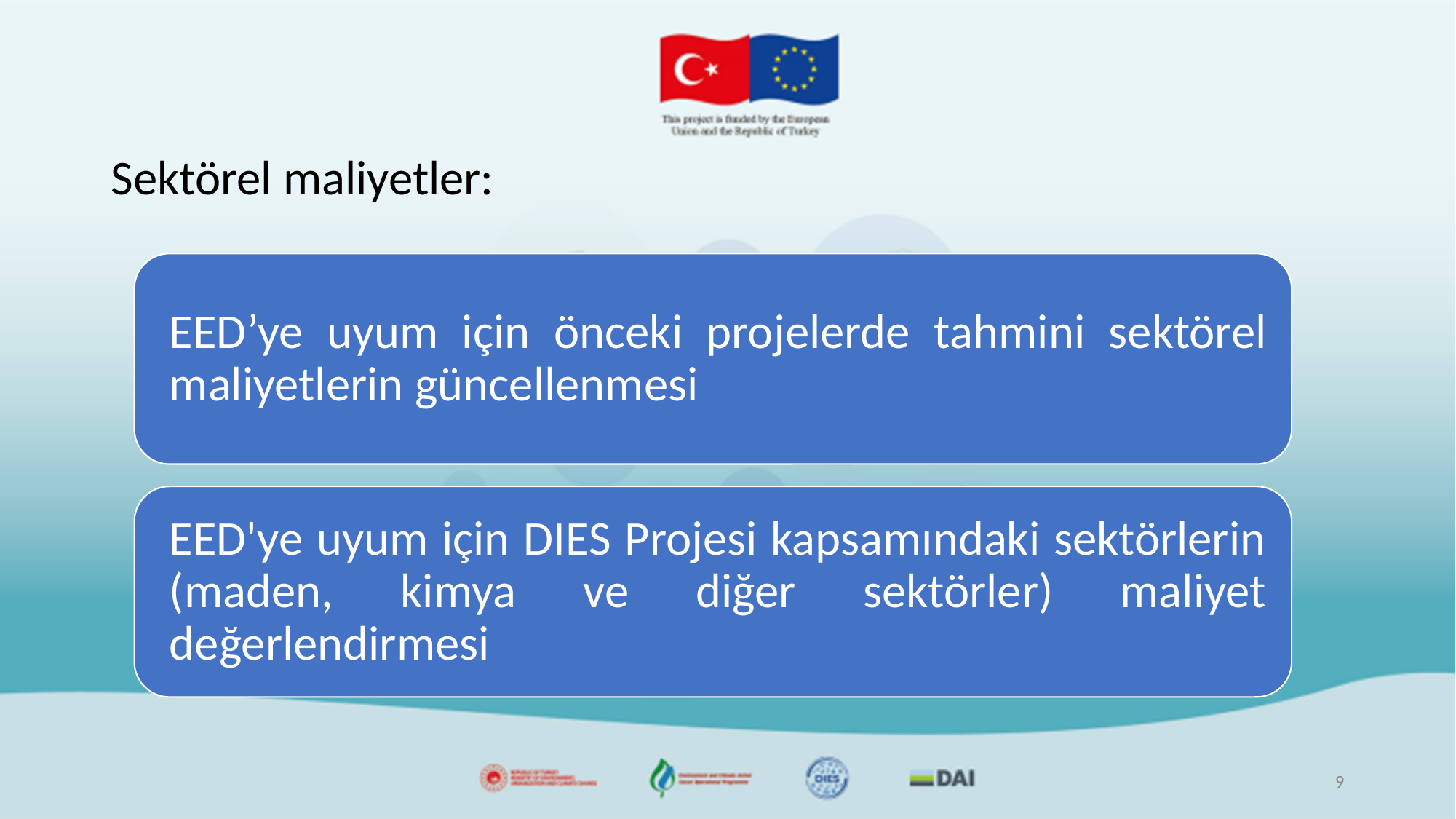

# Sektörel maliyetler:
EED’ye uyum için önceki projelerde tahmini sektörel maliyetlerin güncellenmesi
EED'ye uyum için DIES Projesi kapsamındaki sektörlerin (maden, kimya ve diğer sektörler) maliyet değerlendirmesi
9